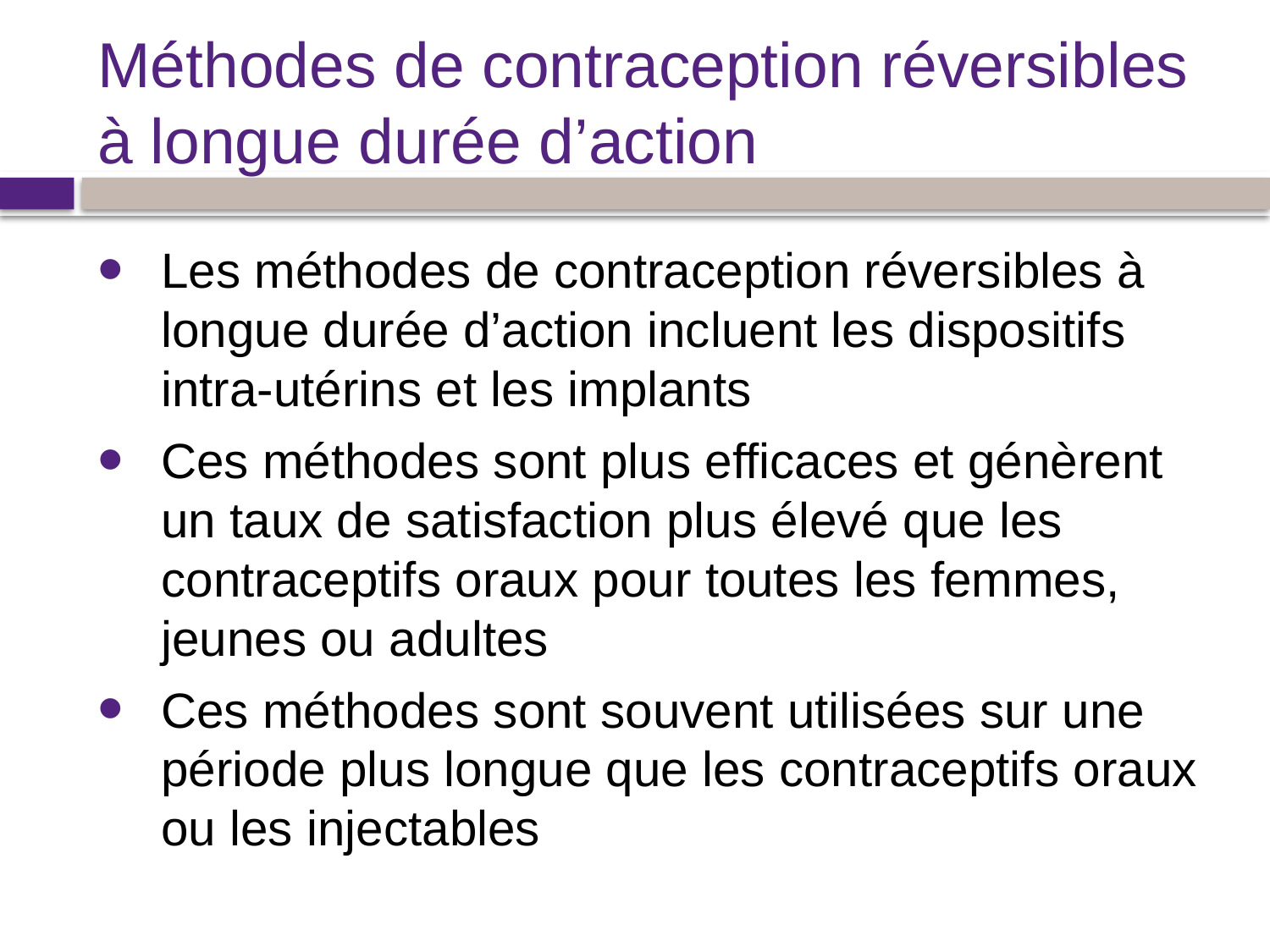

# Méthodes de contraception réversibles à longue durée d’action
Les méthodes de contraception réversibles à longue durée d’action incluent les dispositifs intra-utérins et les implants
Ces méthodes sont plus efficaces et génèrent un taux de satisfaction plus élevé que les contraceptifs oraux pour toutes les femmes, jeunes ou adultes
Ces méthodes sont souvent utilisées sur une période plus longue que les contraceptifs oraux ou les injectables